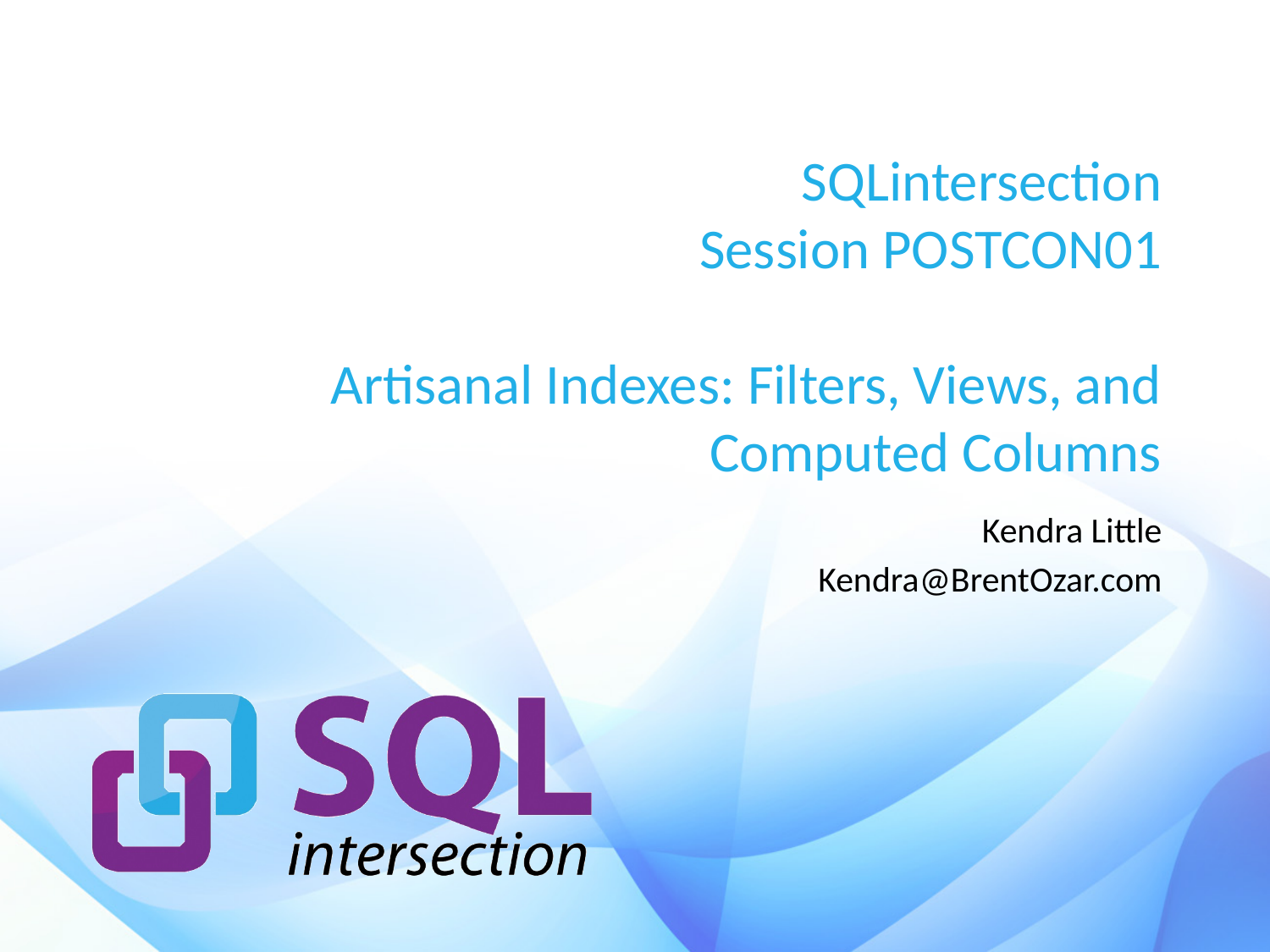

# SQLintersection Session POSTCON01 Artisanal Indexes: Filters, Views, and Computed Columns
Kendra Little
Kendra@BrentOzar.com